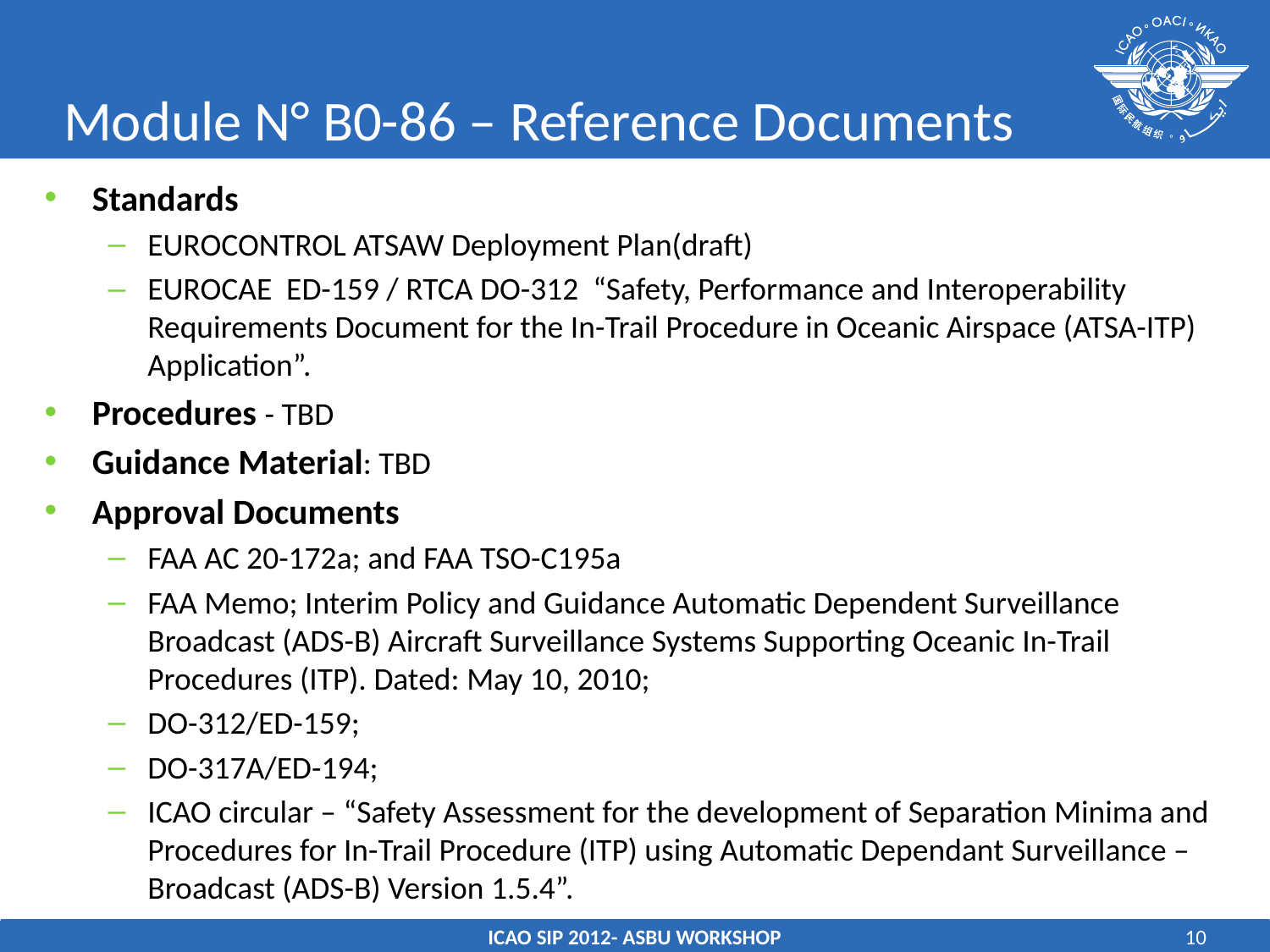

# Module N° B0-86 – Reference Documents
Standards
EUROCONTROL ATSAW Deployment Plan(draft)
EUROCAE  ED-159 / RTCA DO-312  “Safety, Performance and Interoperability Requirements Document for the In-Trail Procedure in Oceanic Airspace (ATSA-ITP) Application”.
Procedures - TBD
Guidance Material: TBD
Approval Documents
FAA AC 20-172a; and FAA TSO-C195a
FAA Memo; Interim Policy and Guidance Automatic Dependent Surveillance Broadcast (ADS-B) Aircraft Surveillance Systems Supporting Oceanic In-Trail Procedures (ITP). Dated: May 10, 2010;
DO-312/ED-159;
DO-317A/ED-194;
ICAO circular – “Safety Assessment for the development of Separation Minima and Procedures for In-Trail Procedure (ITP) using Automatic Dependant Surveillance – Broadcast (ADS-B) Version 1.5.4”.

ICAO SIP 2012- ASBU WORKSHOP
10